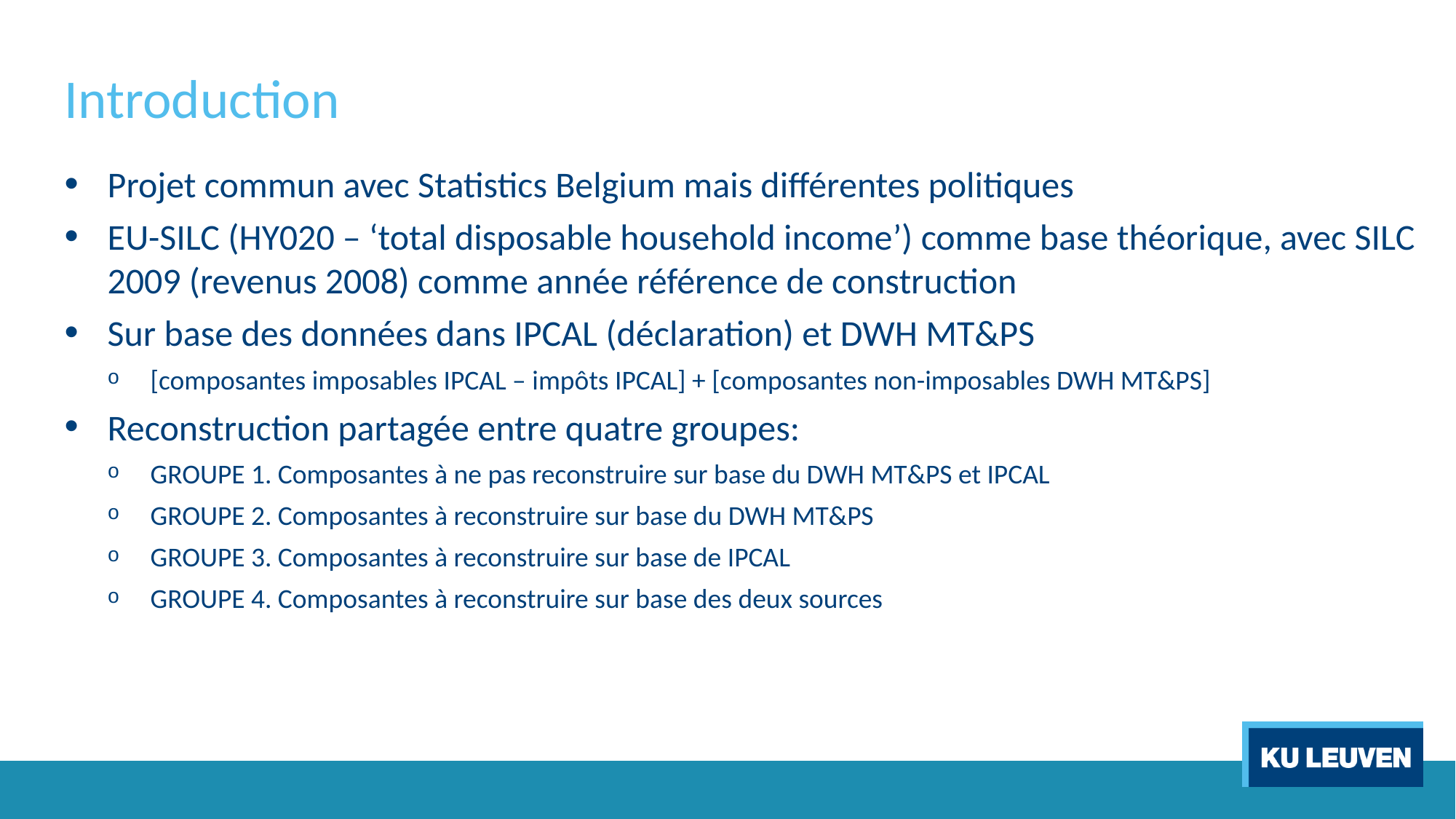

# Introduction
Projet commun avec Statistics Belgium mais différentes politiques
EU-SILC (HY020 – ‘total disposable household income’) comme base théorique, avec SILC 2009 (revenus 2008) comme année référence de construction
Sur base des données dans IPCAL (déclaration) et DWH MT&PS
[composantes imposables IPCAL – impôts IPCAL] + [composantes non-imposables DWH MT&PS]
Reconstruction partagée entre quatre groupes:
GROUPE 1. Composantes à ne pas reconstruire sur base du DWH MT&PS et IPCAL
GROUPE 2. Composantes à reconstruire sur base du DWH MT&PS
GROUPE 3. Composantes à reconstruire sur base de IPCAL
GROUPE 4. Composantes à reconstruire sur base des deux sources